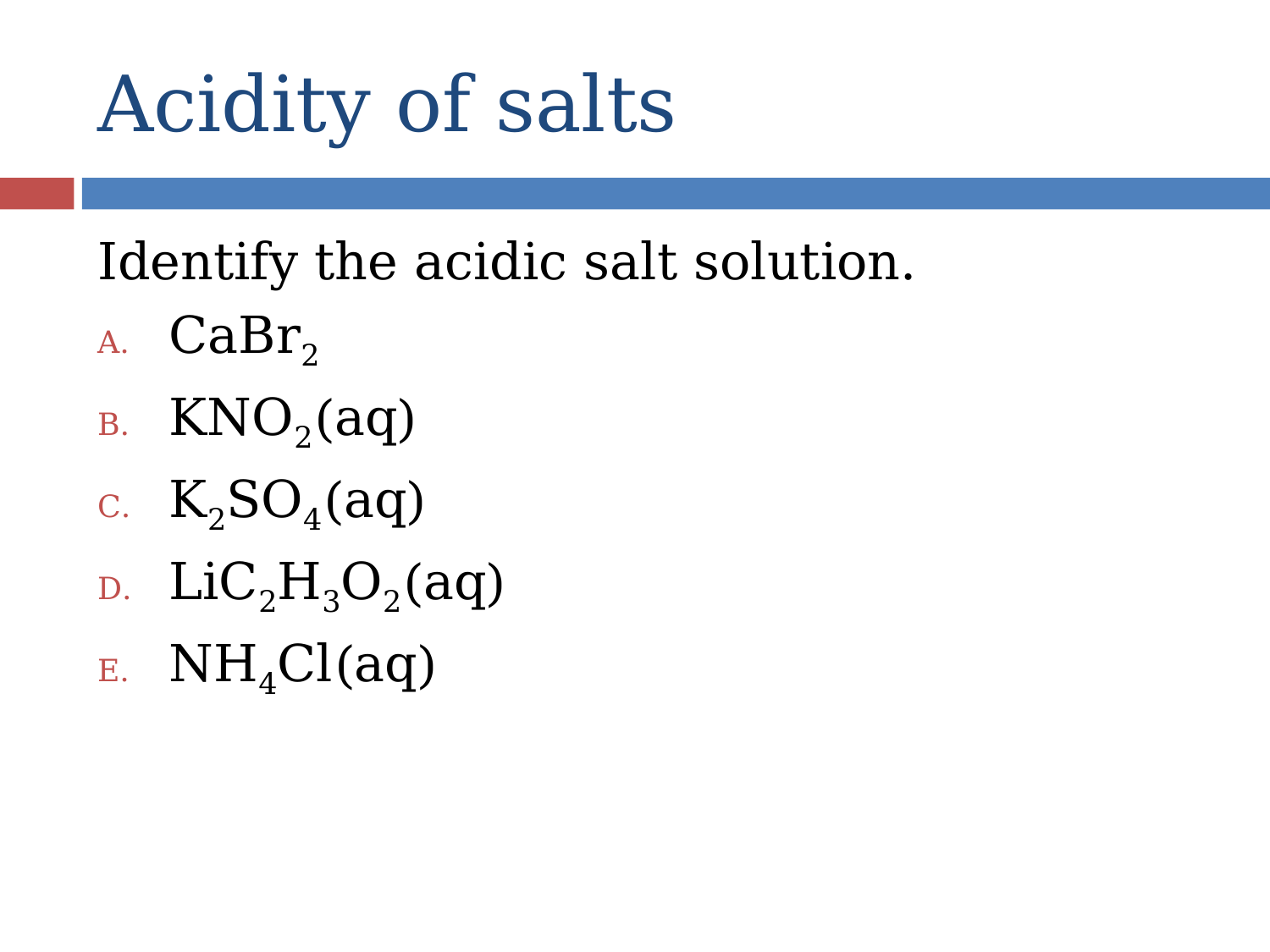

# Acidity of salts
Identify the acidic salt solution.
CaBr2
KNO2(aq)
K2SO4(aq)
LiC2H3O2(aq)
NH4Cl(aq)